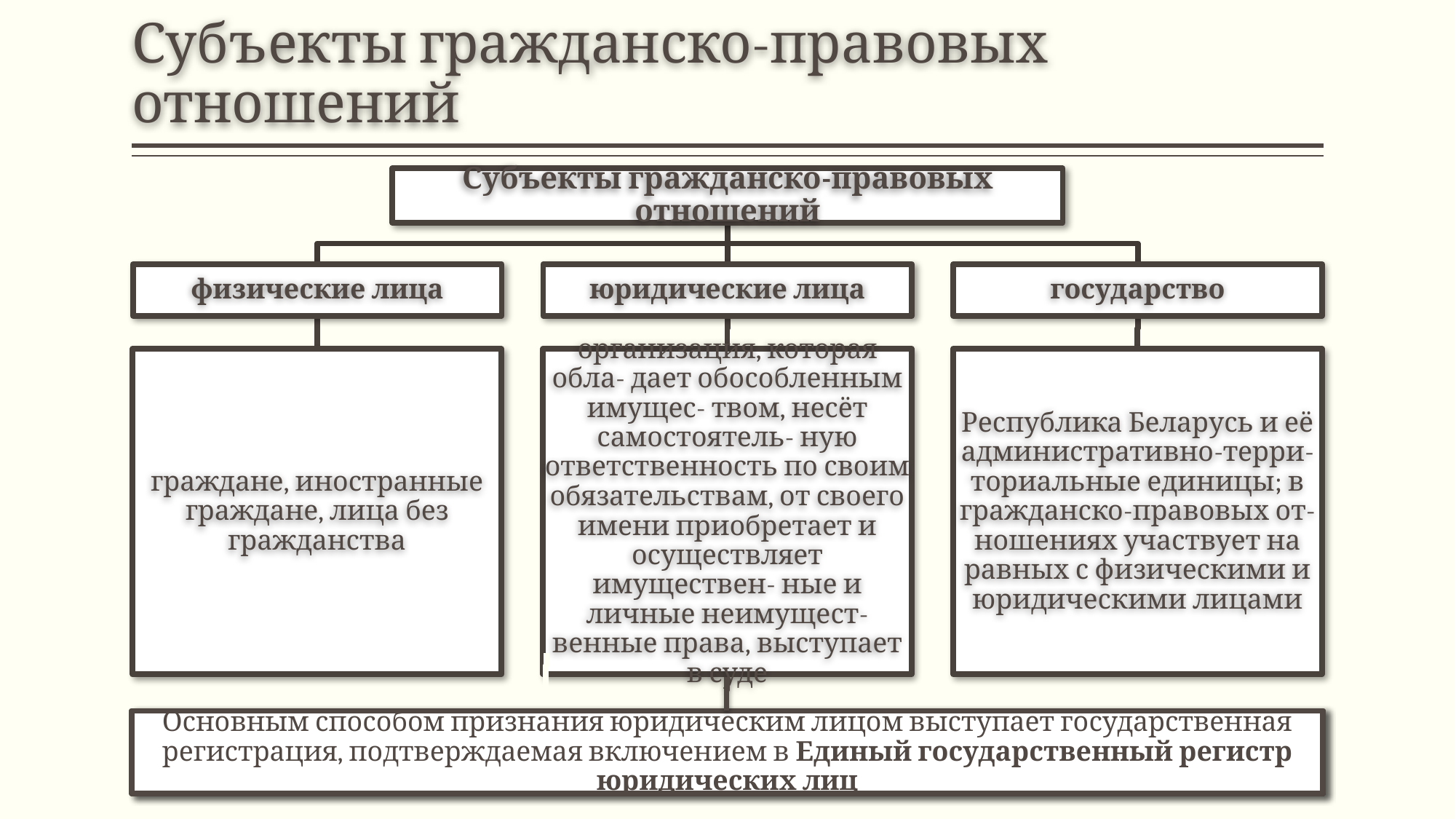

# Субъекты гражданско-правовых отношений

Субъекты гражданско-правовых отношений

физические лица

юридические лица

государство

граждане, иностранные граждане, лица без гражданства

организация, которая обла- дает обособленным имущес- твом, несёт самостоятель- ную ответственность по своим обязательствам, от своего имени приобретает и осуществляет имуществен- ные и личные неимущест- венные права, выступает в суде

Республика Беларусь и её административно-терри- ториальные единицы; в гражданско-правовых от- ношениях участвует на равных с физическими и юридическими лицами

Основным способом признания юридическим лицом выступает государственная регистрация, подтверждаемая включением в Единый государственный регистр юридических лиц